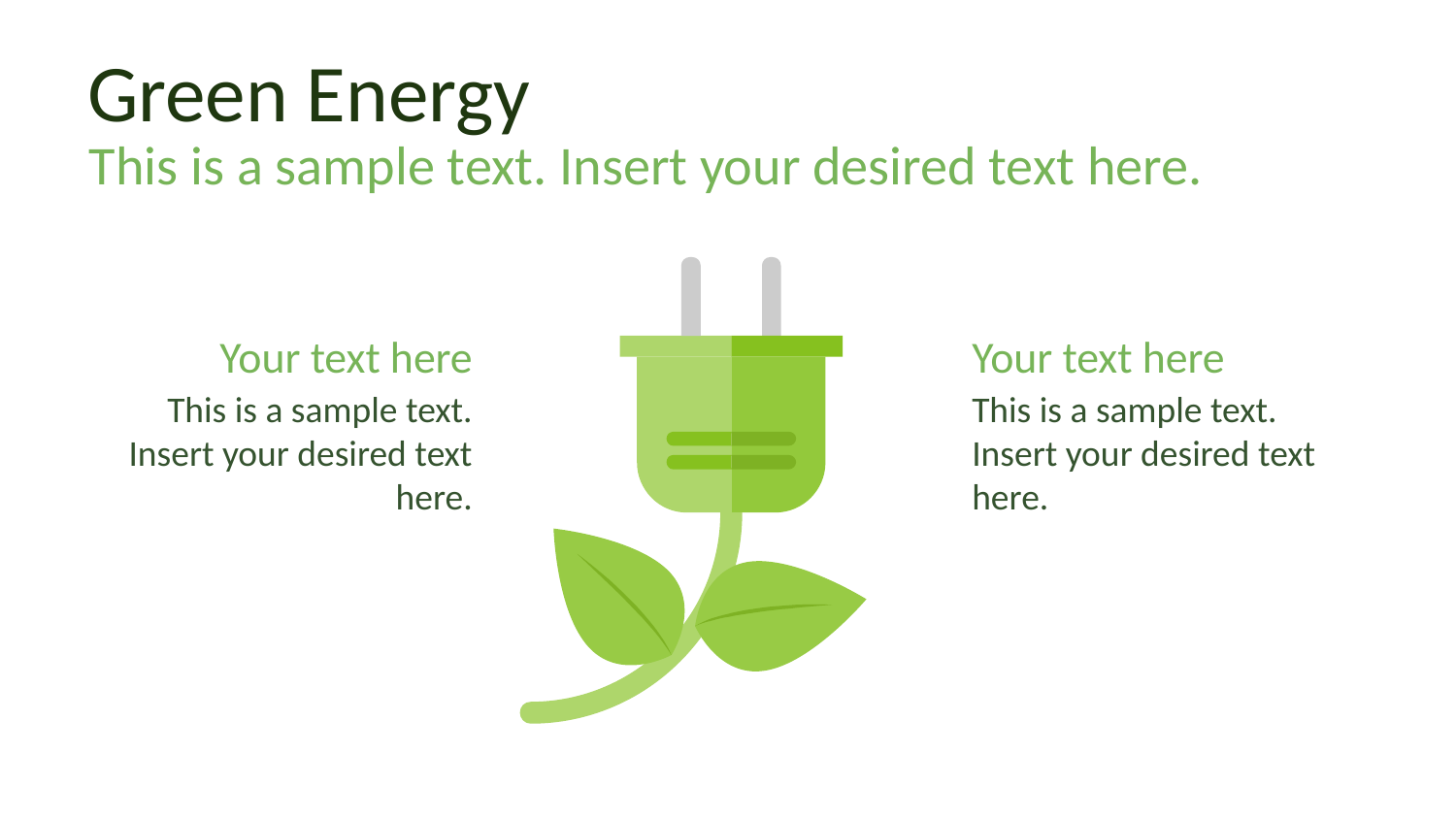

# Green Energy
This is a sample text. Insert your desired text here.

Your text here
Your text here
This is a sample text. Insert your desired text here.
This is a sample text. Insert your desired text here.